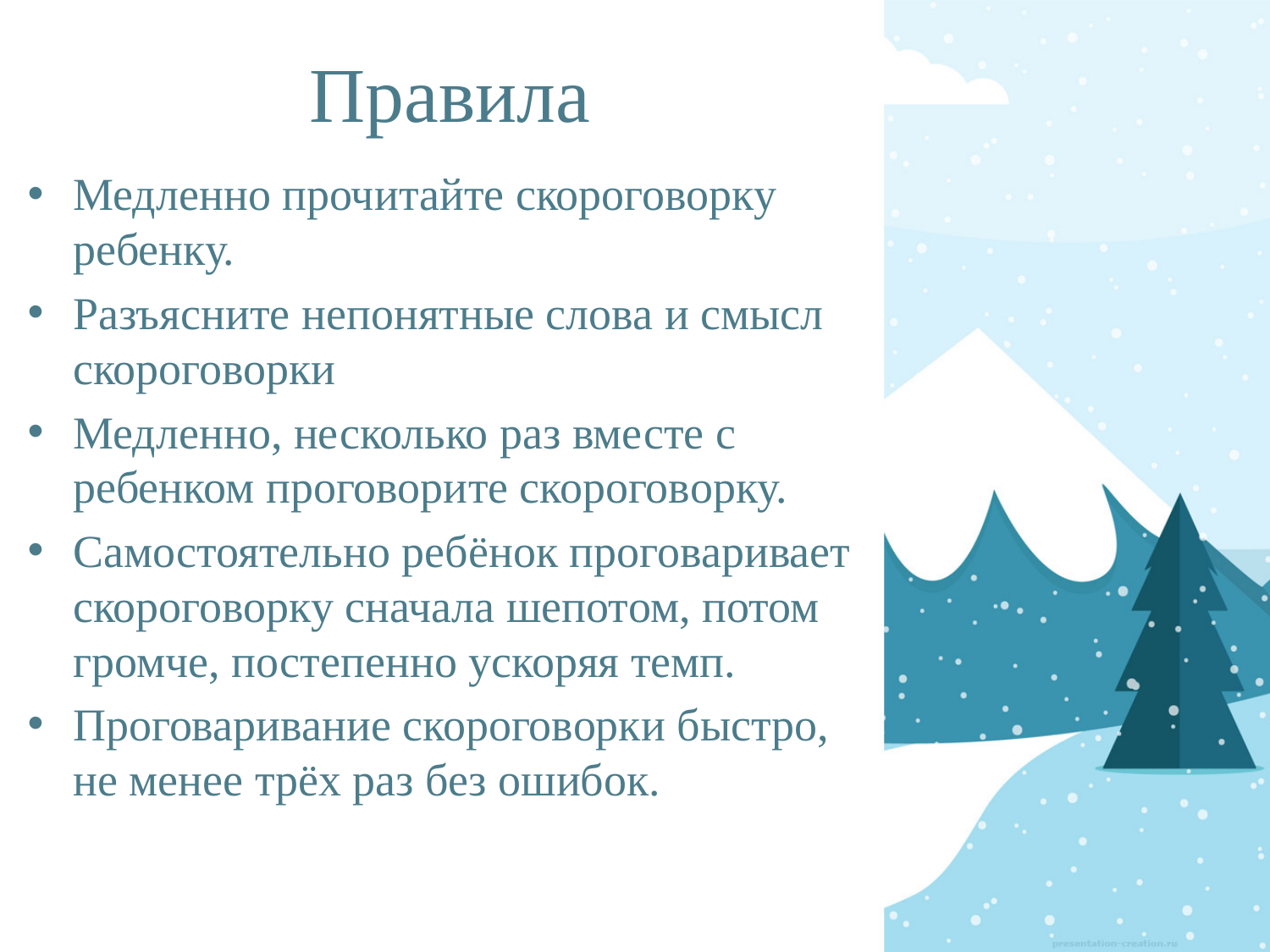

# Правила
Медленно прочитайте скороговорку ребенку.
Разъясните непонятные слова и смысл скороговорки
Медленно, несколько раз вместе с ребенком проговорите скороговорку.
Самостоятельно ребёнок проговаривает скороговорку сначала шепотом, потом громче, постепенно ускоряя темп.
Проговаривание скороговорки быстро, не менее трёх раз без ошибок.